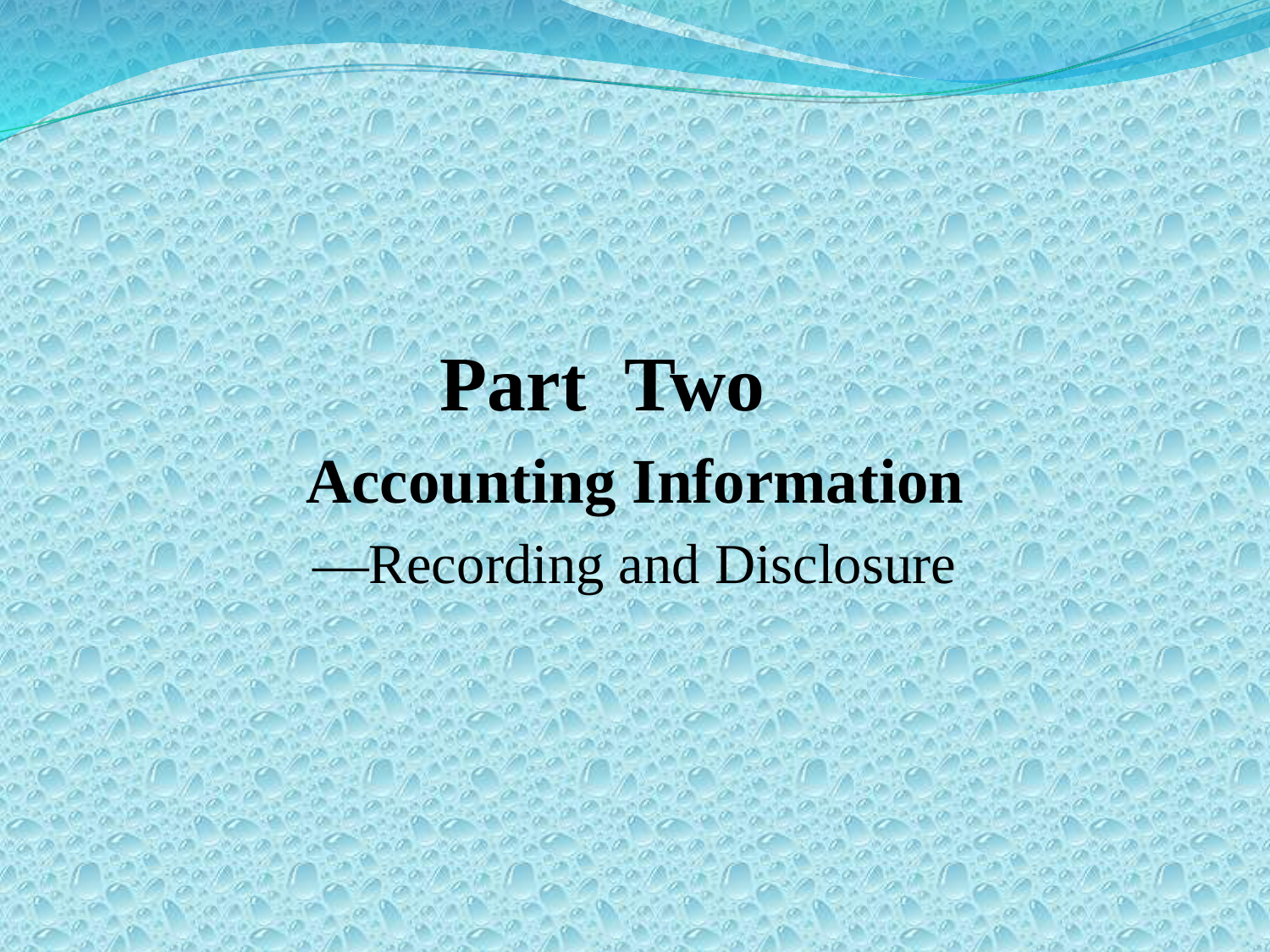

Part  Two
Accounting Information
—Recording and Disclosure